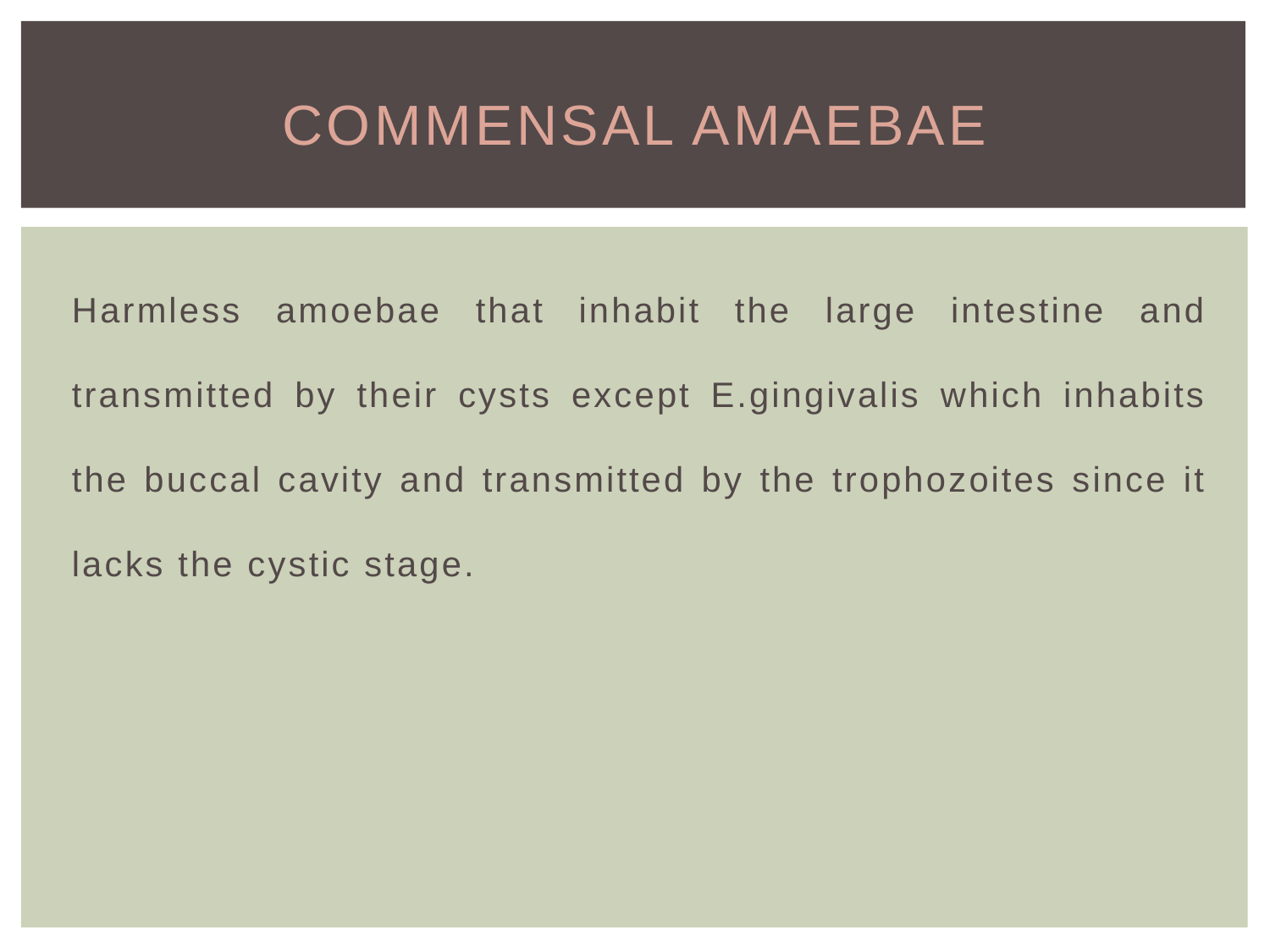

# Commensal amaebae
Harmless amoebae that inhabit the large intestine and transmitted by their cysts except E.gingivalis which inhabits the buccal cavity and transmitted by the trophozoites since it lacks the cystic stage.